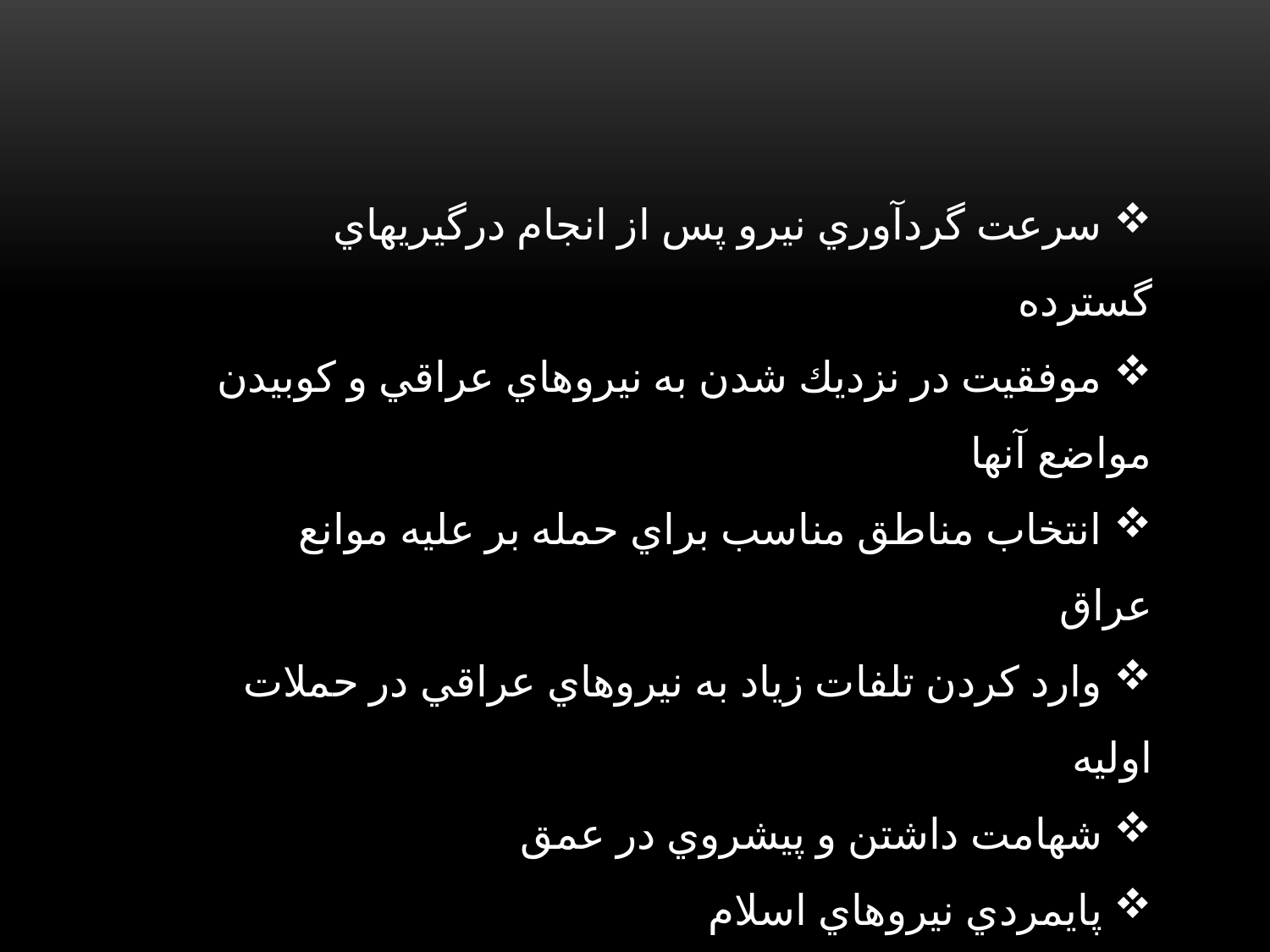

سرعت گردآوري نيرو پس از انجام درگيريهاي گسترده
 موفقيت در نزديك شدن به نيروهاي عراقي و كوبيدن مواضع آنها
 انتخاب مناطق مناسب براي حمله بر عليه موانع عراق
 وارد كردن تلفات زياد به نيروهاي عراقي در حملات اوليه
 شهامت داشتن و پيشروي در عمق
 پايمردي نيروهاي اسلام
 شكــار تــانك